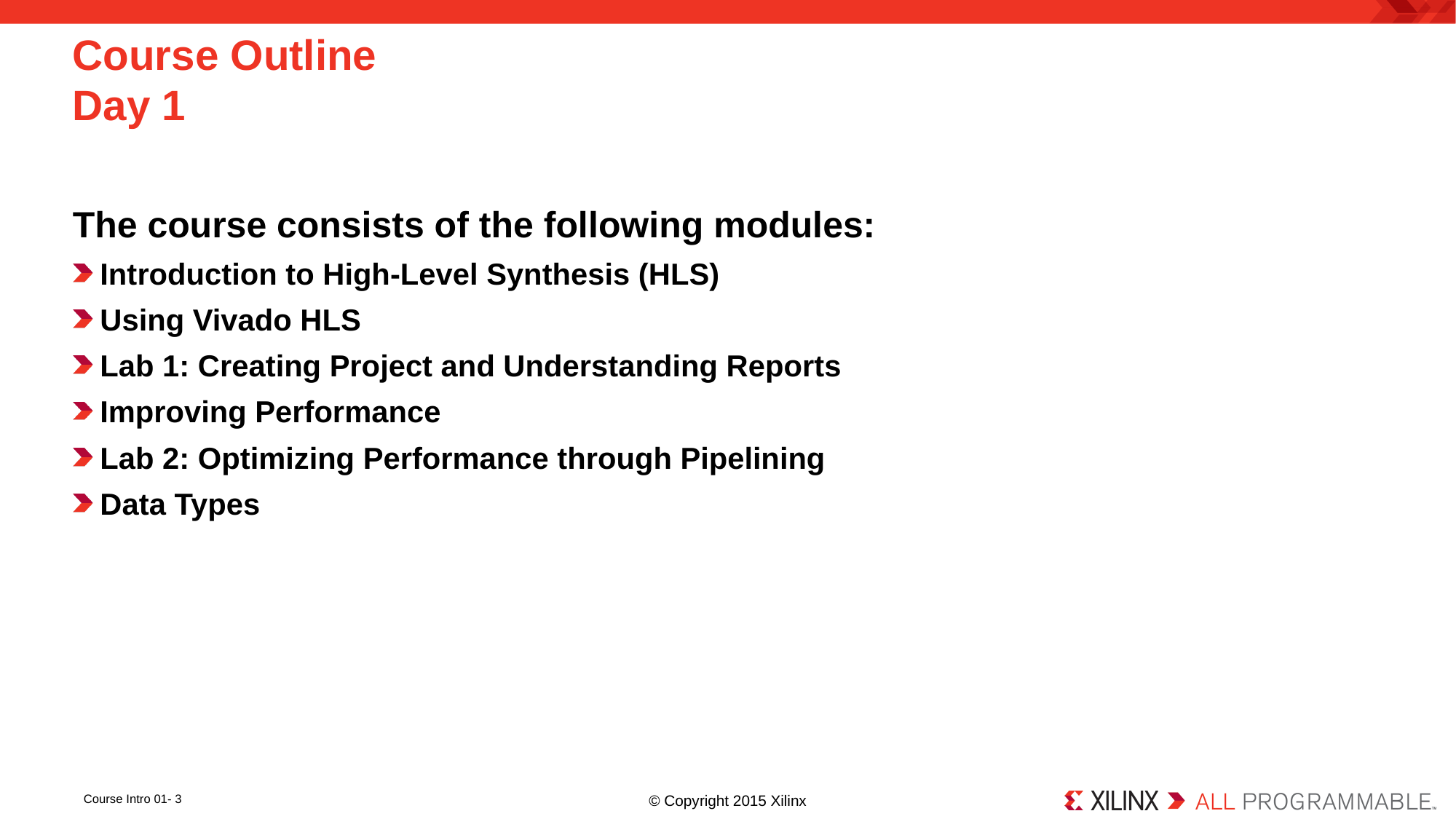

# Course Outline Day 1
The course consists of the following modules:
Introduction to High-Level Synthesis (HLS)
Using Vivado HLS
Lab 1: Creating Project and Understanding Reports
Improving Performance
Lab 2: Optimizing Performance through Pipelining
Data Types
Course Intro 01- 3
© Copyright 2015 Xilinx